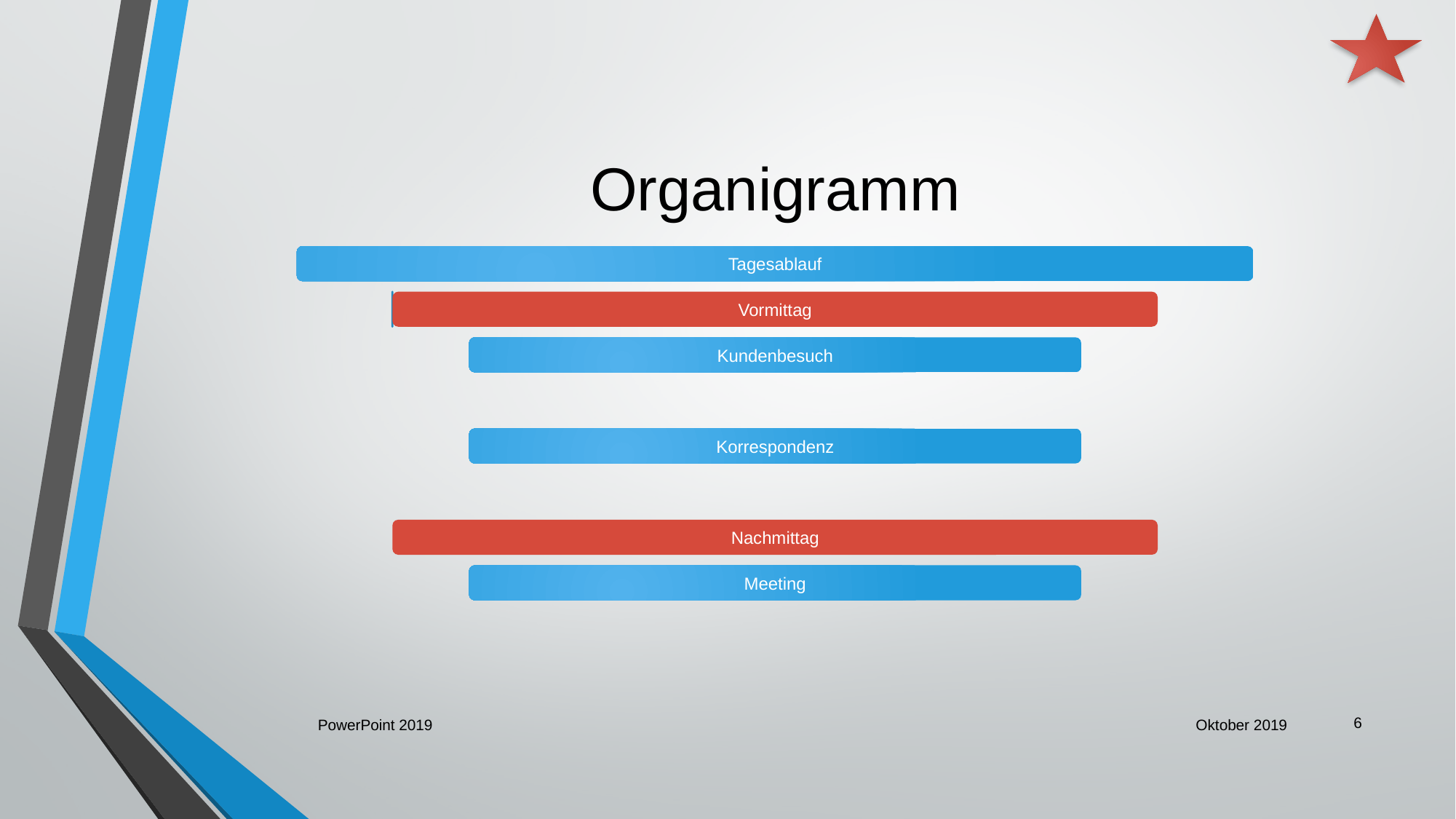

# Organigramm
Tagesablauf
Vormittag
Kundenbesuch
Korrespondenz
Nachmittag
Meeting
6
PowerPoint 2019
Oktober 2019